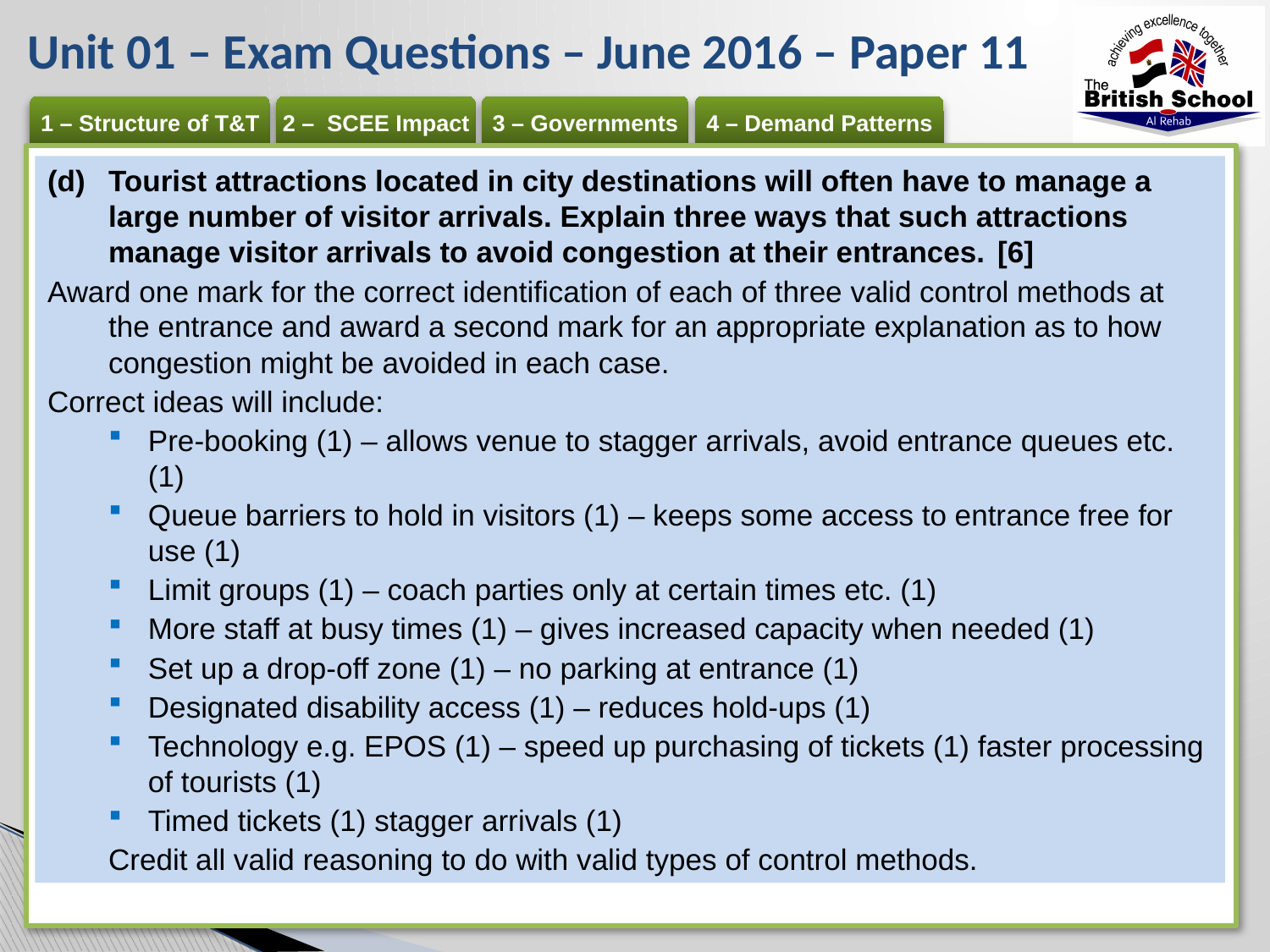

# Unit 01 – Exam Questions – June 2016 – Paper 11
(d) 	Tourist attractions located in city destinations will often have to manage a large number of visitor arrivals. Explain three ways that such attractions manage visitor arrivals to avoid congestion at their entrances.	[6]
Award one mark for the correct identification of each of three valid control methods at the entrance and award a second mark for an appropriate explanation as to how congestion might be avoided in each case.
Correct ideas will include:
Pre-booking (1) – allows venue to stagger arrivals, avoid entrance queues etc. (1)
Queue barriers to hold in visitors (1) – keeps some access to entrance free for use (1)
Limit groups (1) – coach parties only at certain times etc. (1)
More staff at busy times (1) – gives increased capacity when needed (1)
Set up a drop-off zone (1) – no parking at entrance (1)
Designated disability access (1) – reduces hold-ups (1)
Technology e.g. EPOS (1) – speed up purchasing of tickets (1) faster processing of tourists (1)
Timed tickets (1) stagger arrivals (1)
Credit all valid reasoning to do with valid types of control methods.